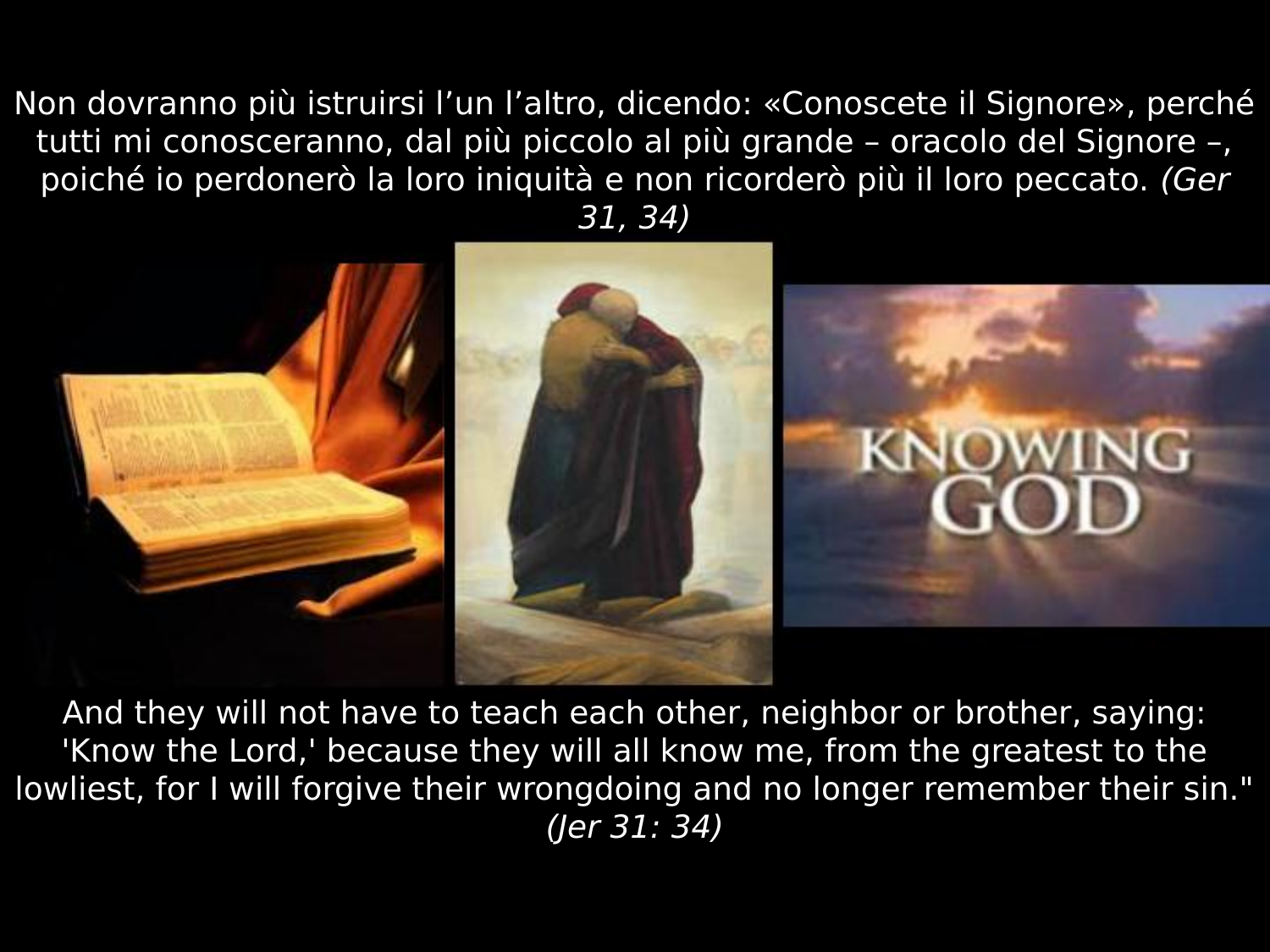

# Non dovranno più istruirsi l’un l’altro, dicendo: «Conoscete il Signore», perché tutti mi conosceranno, dal più piccolo al più grande – oracolo del Signore –, poiché io perdonerò la loro iniquità e non ricorderò più il loro peccato. (Ger 31, 34)
And they will not have to teach each other, neighbor or brother, saying: 'Know the Lord,' because they will all know me, from the greatest to the lowliest, for I will forgive their wrongdoing and no longer remember their sin." (Jer 31: 34)